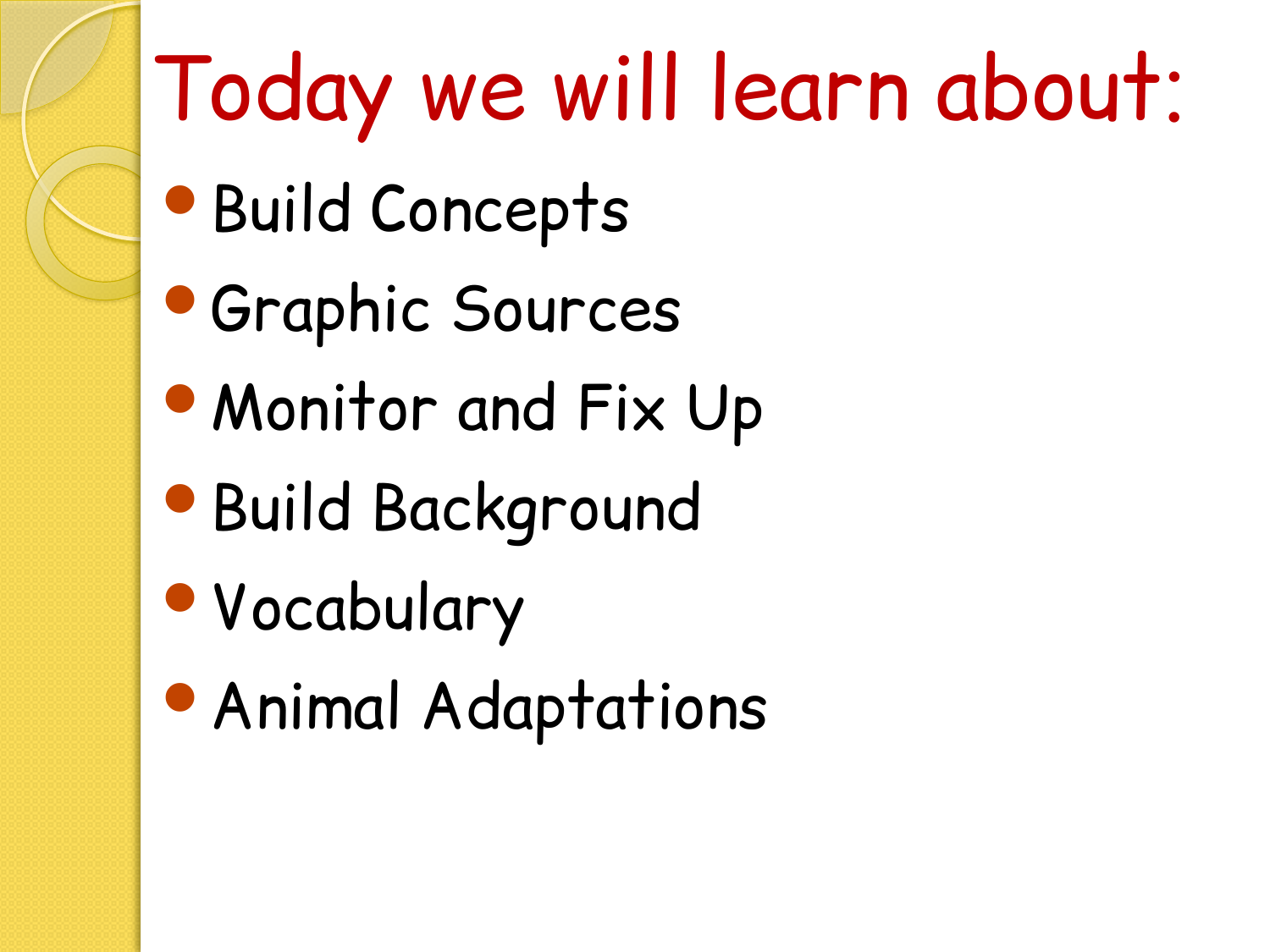

# Today we will learn about:
Build Concepts
Graphic Sources
Monitor and Fix Up
Build Background
Vocabulary
Animal Adaptations